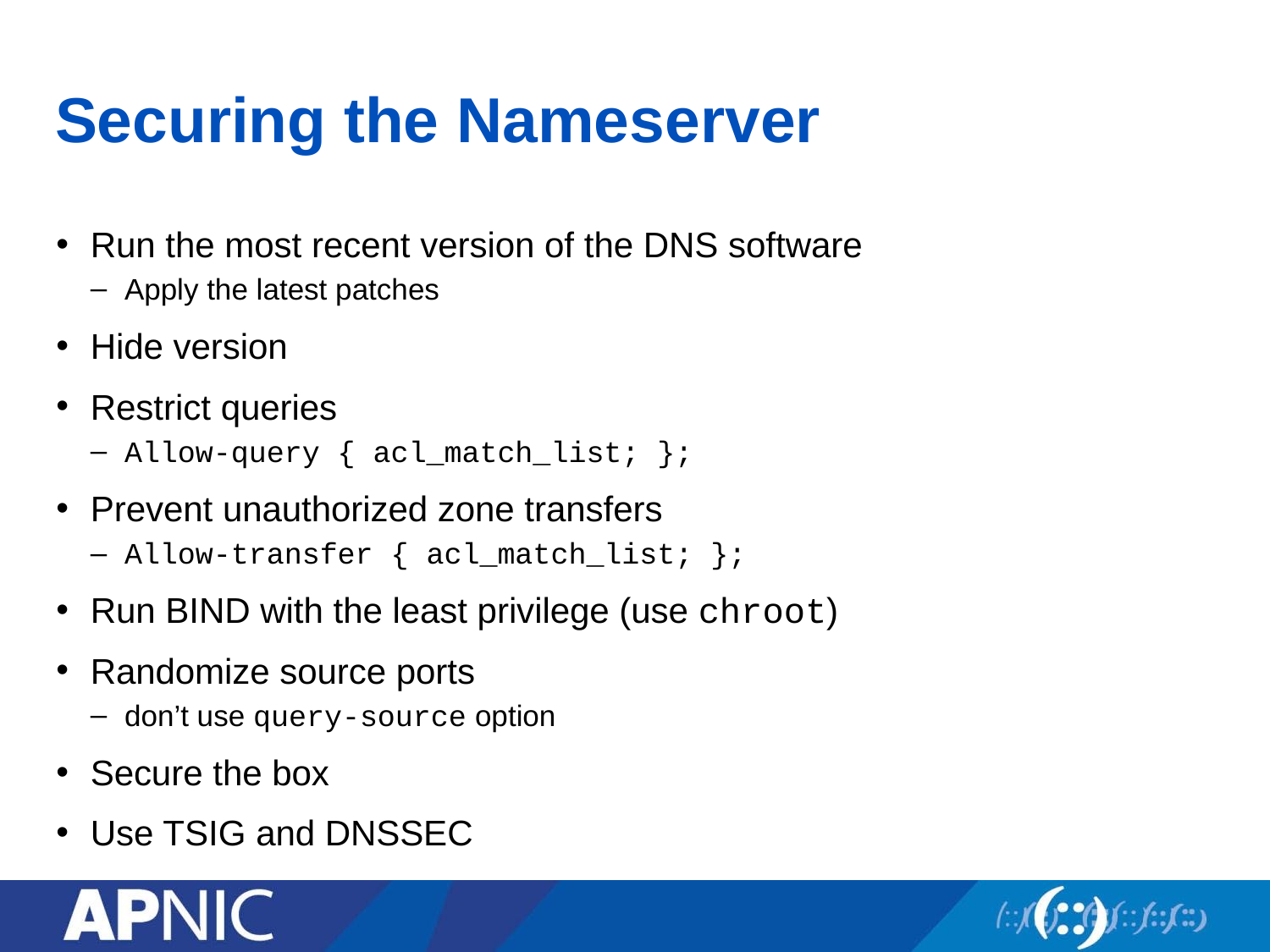

# Securing the Nameserver
Run the most recent version of the DNS software
Apply the latest patches
Hide version
Restrict queries
Allow-query { acl_match_list; };
Prevent unauthorized zone transfers
Allow-transfer { acl_match_list; };
Run BIND with the least privilege (use chroot)
Randomize source ports
don’t use query-source option
Secure the box
Use TSIG and DNSSEC